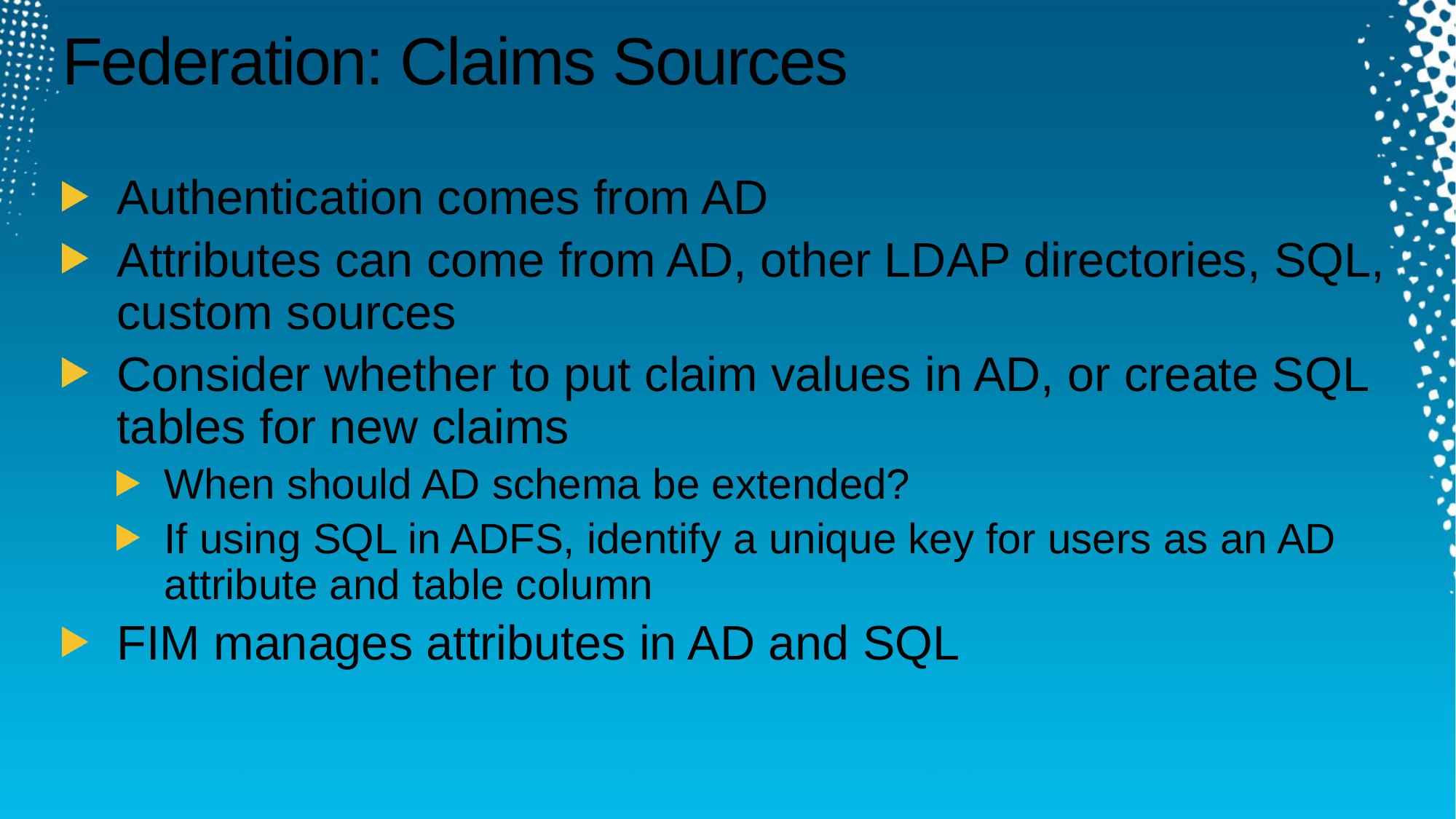

# Federation: Claims Sources
Authentication comes from AD
Attributes can come from AD, other LDAP directories, SQL, custom sources
Consider whether to put claim values in AD, or create SQL tables for new claims
When should AD schema be extended?
If using SQL in ADFS, identify a unique key for users as an AD attribute and table column
FIM manages attributes in AD and SQL